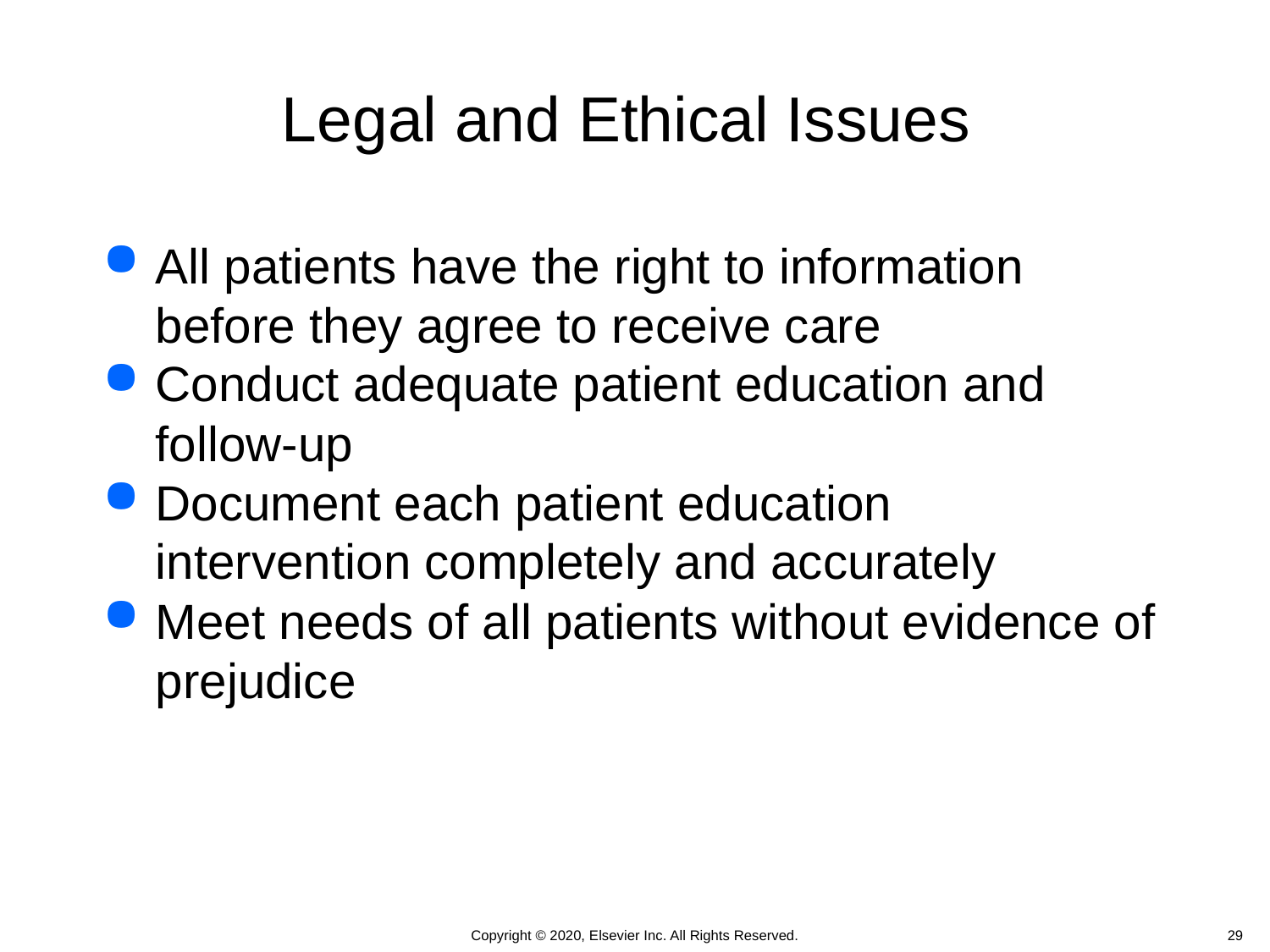

# Legal and Ethical Issues
All patients have the right to information before they agree to receive care
Conduct adequate patient education and follow-up
Document each patient education intervention completely and accurately
Meet needs of all patients without evidence of prejudice
 29